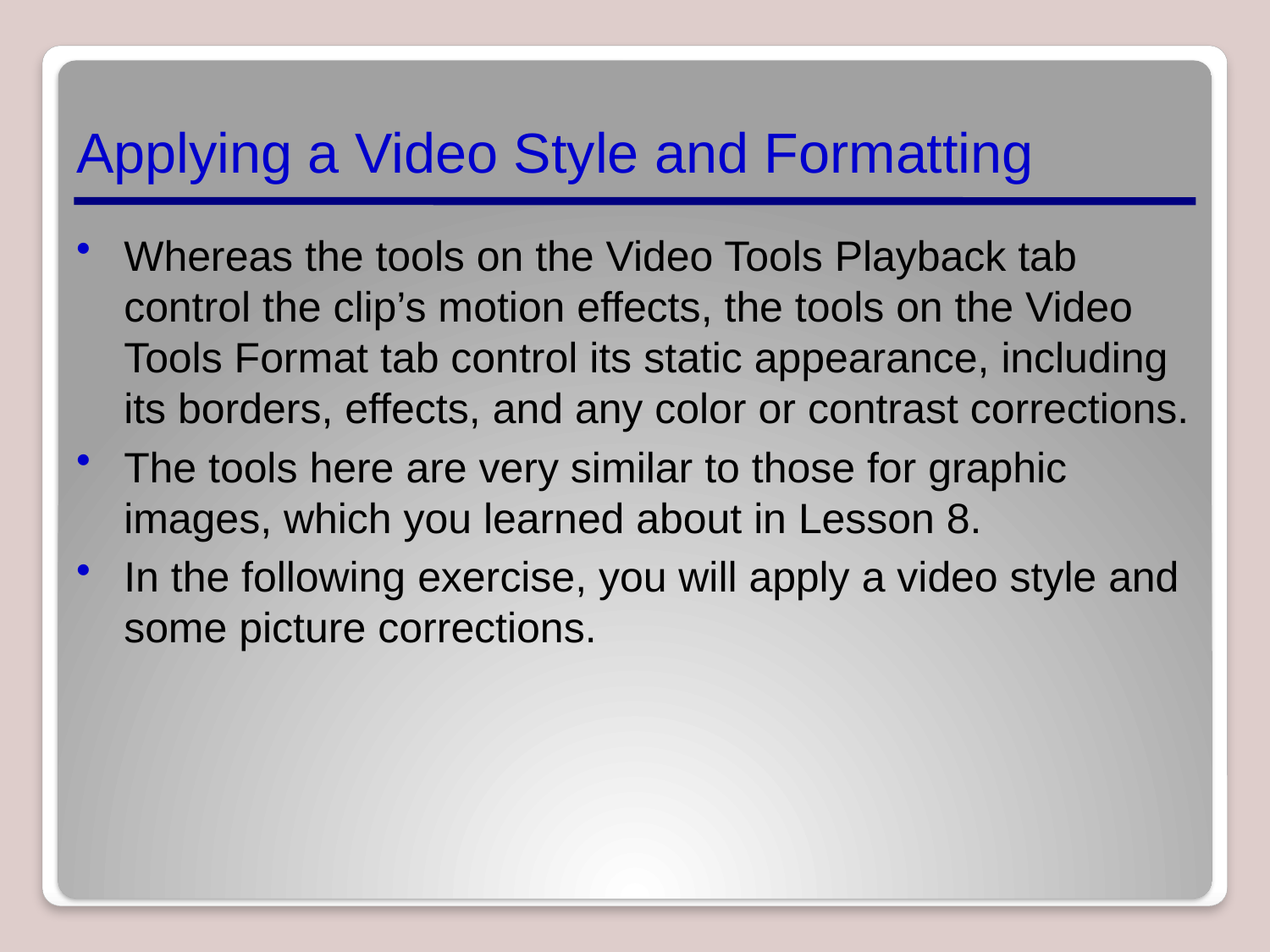

# Applying a Video Style and Formatting
Whereas the tools on the Video Tools Playback tab control the clip’s motion effects, the tools on the Video Tools Format tab control its static appearance, including its borders, effects, and any color or contrast corrections.
The tools here are very similar to those for graphic images, which you learned about in Lesson 8.
In the following exercise, you will apply a video style and some picture corrections.